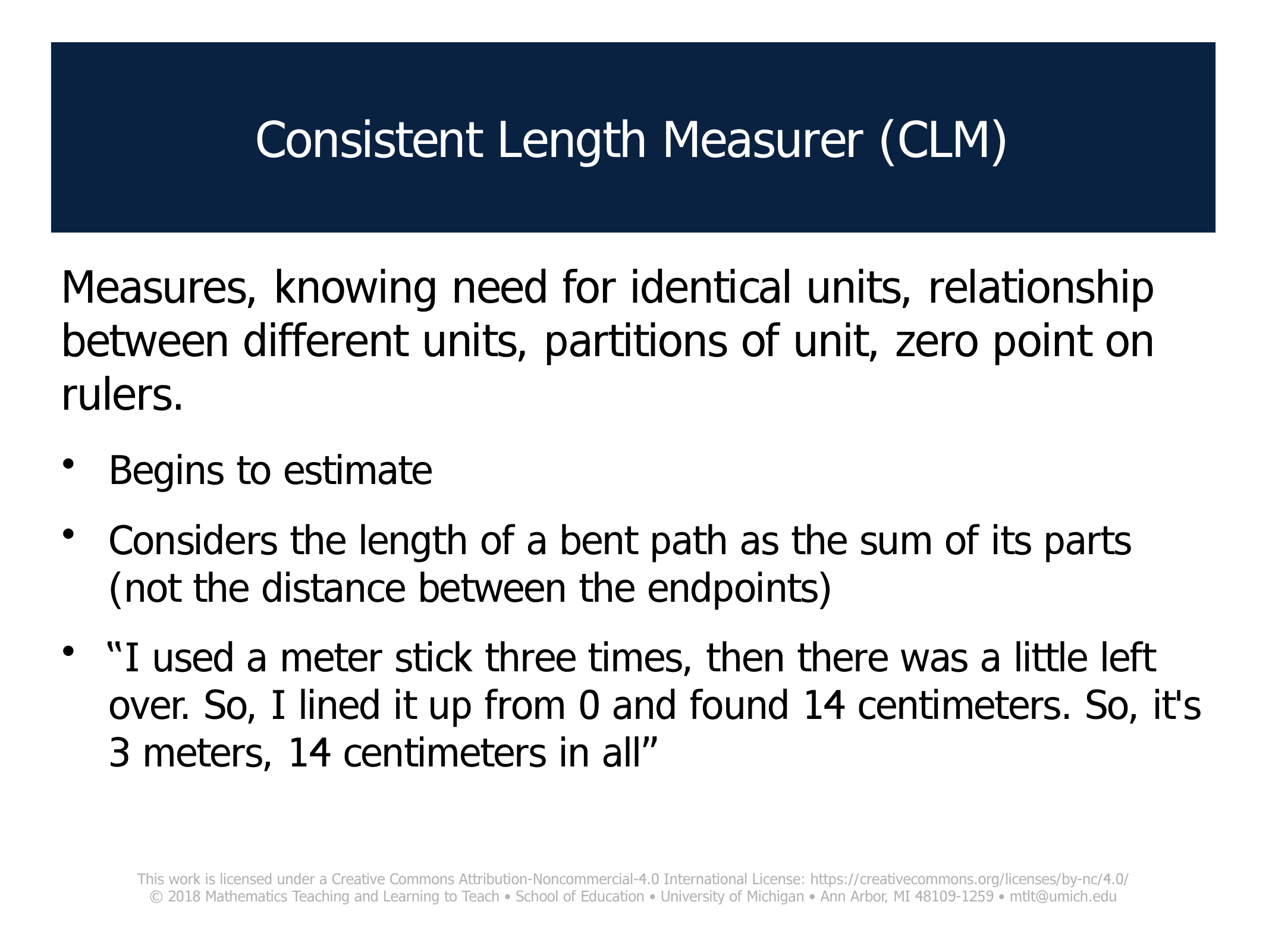

# Consistent Length Measurer (CLM)
Measures, knowing need for identical units, relationship between different units, partitions of unit, zero point on rulers.
Begins to estimate
Considers the length of a bent path as the sum of its parts (not the distance between the endpoints)
“I used a meter stick three times, then there was a little left over. So, I lined it up from 0 and found 14 centimeters. So, it's 3 meters, 14 centimeters in all”
This work is licensed under a Creative Commons Attribution-Noncommercial-4.0 International License: https://creativecommons.org/licenses/by-nc/4.0/
© 2018 Mathematics Teaching and Learning to Teach • School of Education • University of Michigan • Ann Arbor, MI 48109-1259 • mtlt@umich.edu